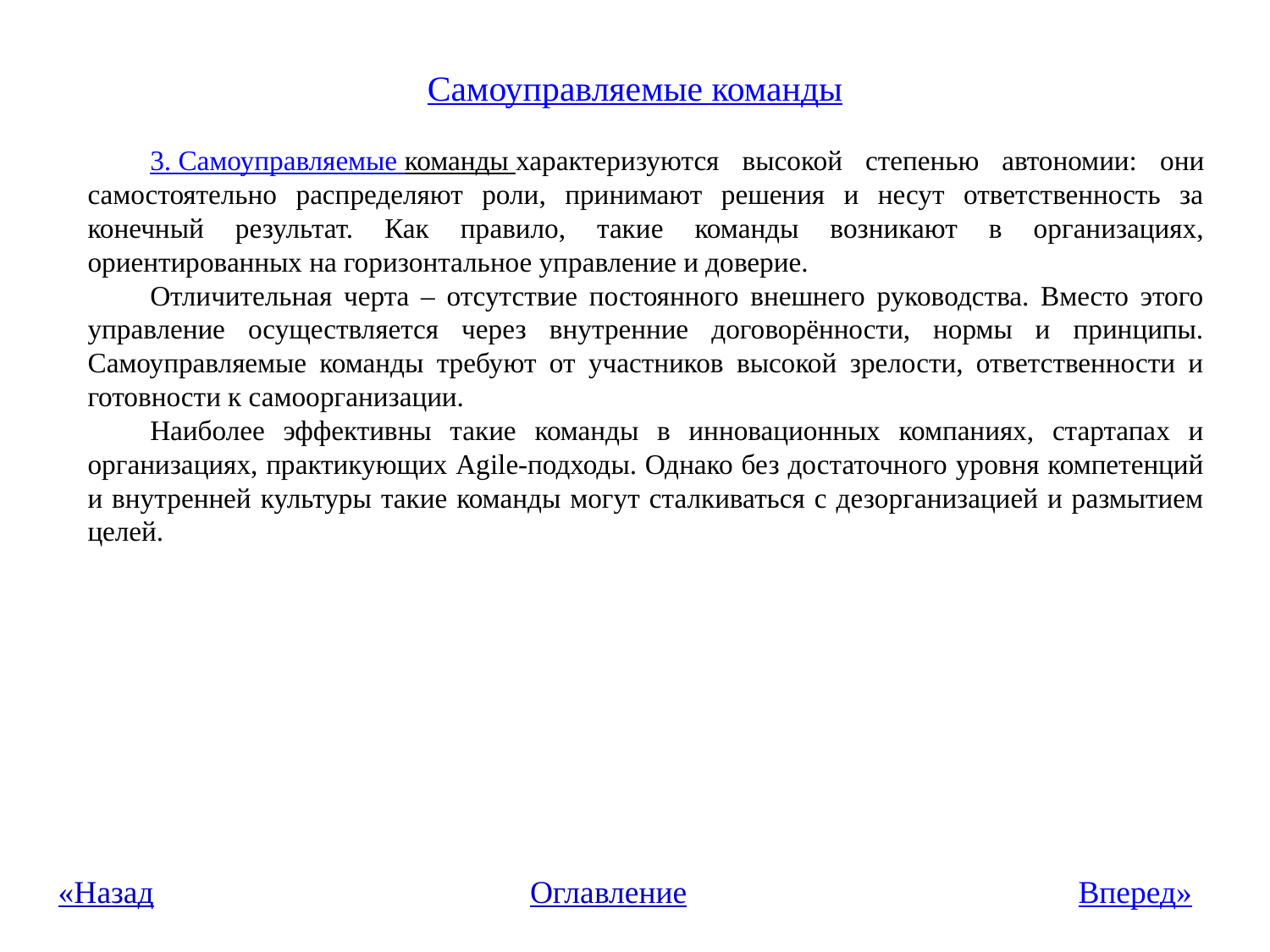

# Самоуправляемые команды
3. Самоуправляемые команды характеризуются высокой степенью автономии: они самостоятельно распределяют роли, принимают решения и несут ответственность за конечный результат. Как правило, такие команды возникают в организациях, ориентированных на горизонтальное управление и доверие.
Отличительная черта – отсутствие постоянного внешнего руководства. Вместо этого управление осуществляется через внутренние договорённости, нормы и принципы. Самоуправляемые команды требуют от участников высокой зрелости, ответственности и готовности к самоорганизации.
Наиболее эффективны такие команды в инновационных компаниях, стартапах и организациях, практикующих Agile-подходы. Однако без достаточного уровня компетенций и внутренней культуры такие команды могут сталкиваться с дезорганизацией и размытием целей.

«Назад
Оглавление
Вперед»